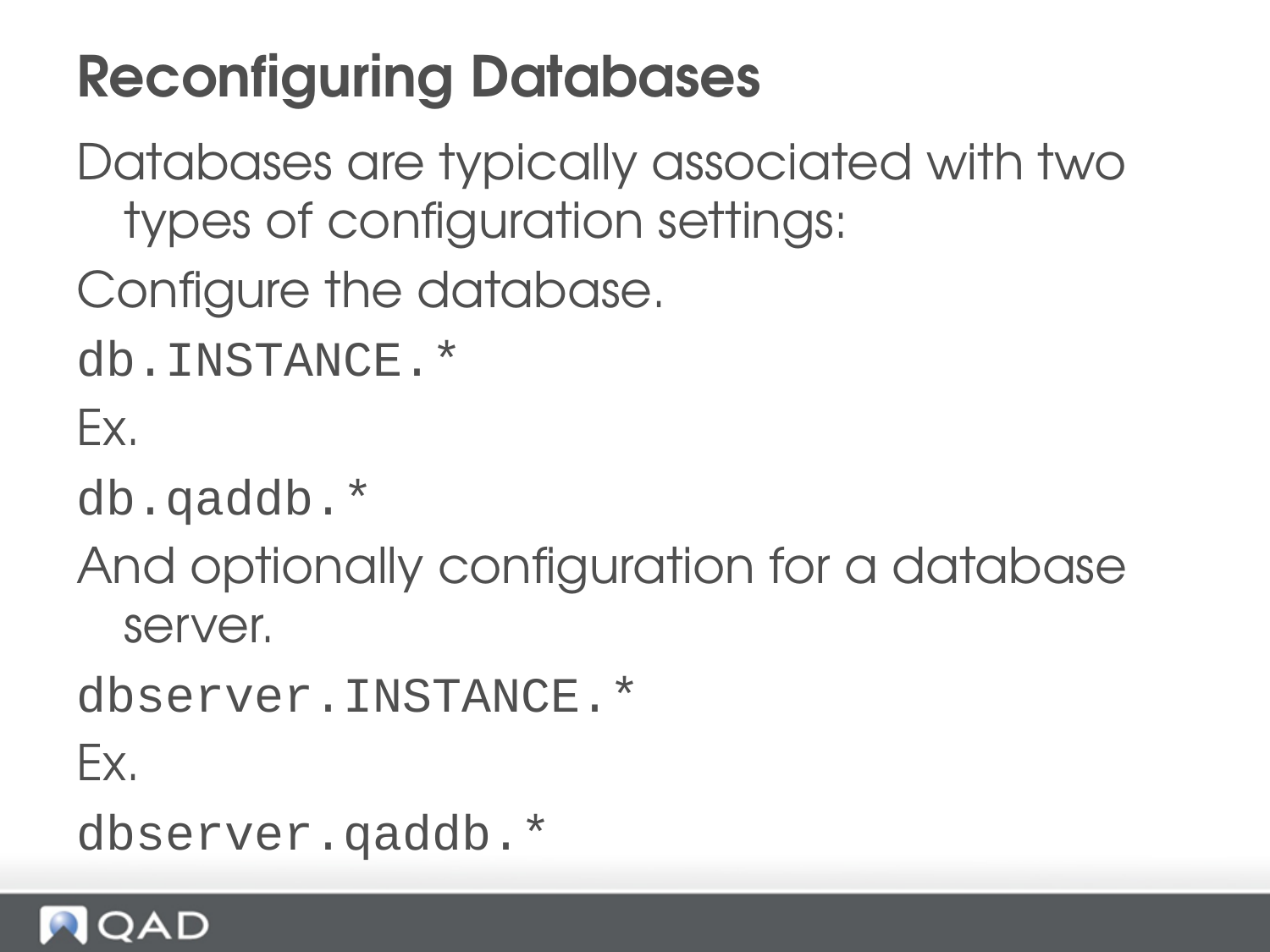

# Reconfiguring Databases
Databases are typically associated with two types of configuration settings:
Configure the database.
db.INSTANCE.*
Ex.
db.qaddb.*
And optionally configuration for a database server.
dbserver.INSTANCE.*
Ex.
dbserver.qaddb.*